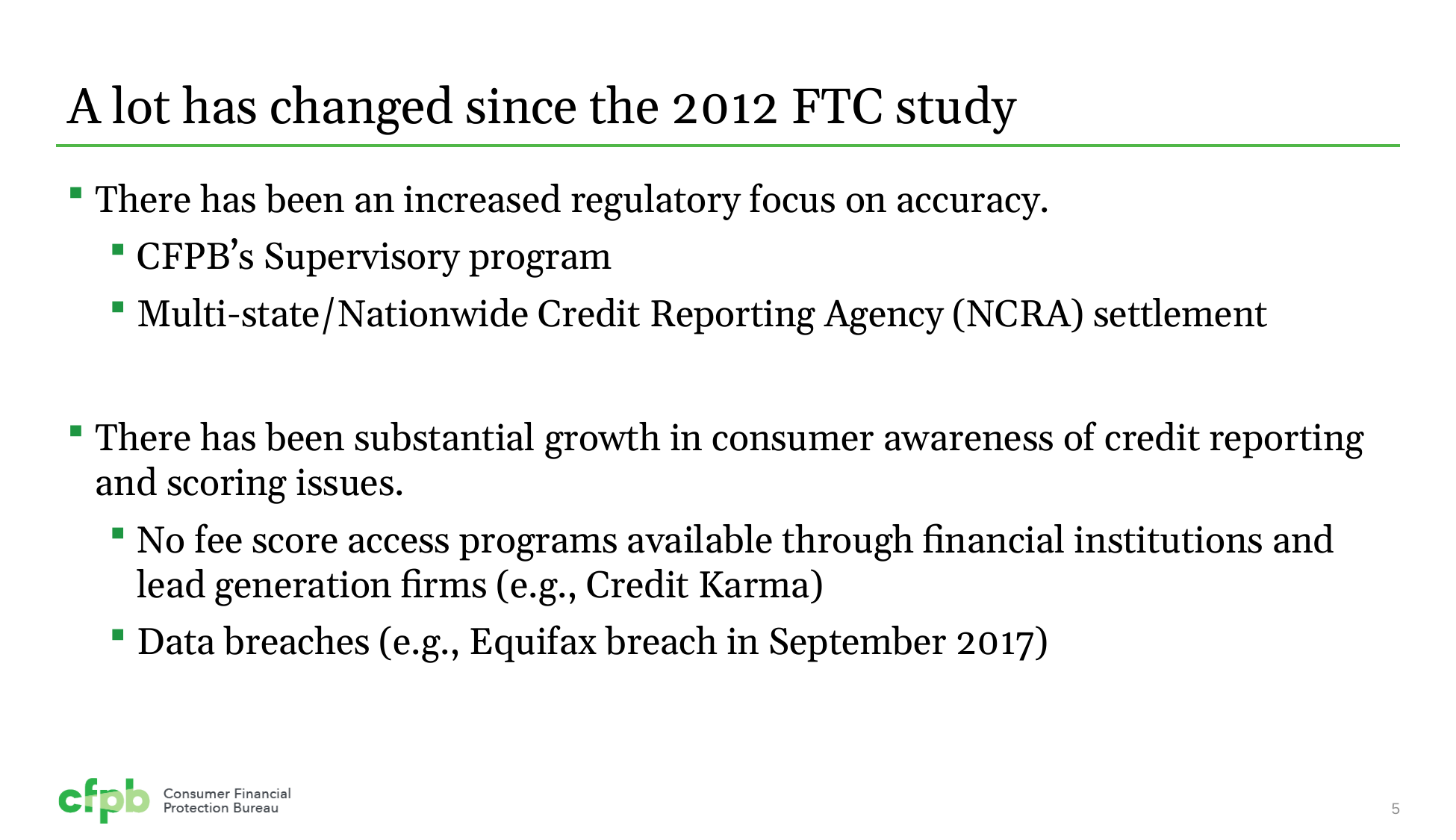

# A lot has changed since the 2012 FTC study
There has been an increased regulatory focus on accuracy.
CFPB’s Supervisory program
Multi-state/Nationwide Credit Reporting Agency (NCRA) settlement

There has been substantial growth in consumer awareness of credit reporting and scoring issues.
No fee score access programs available through financial institutions and lead generation firms (e.g., Credit Karma)
Data breaches (e.g., Equifax breach in September 2017)

5